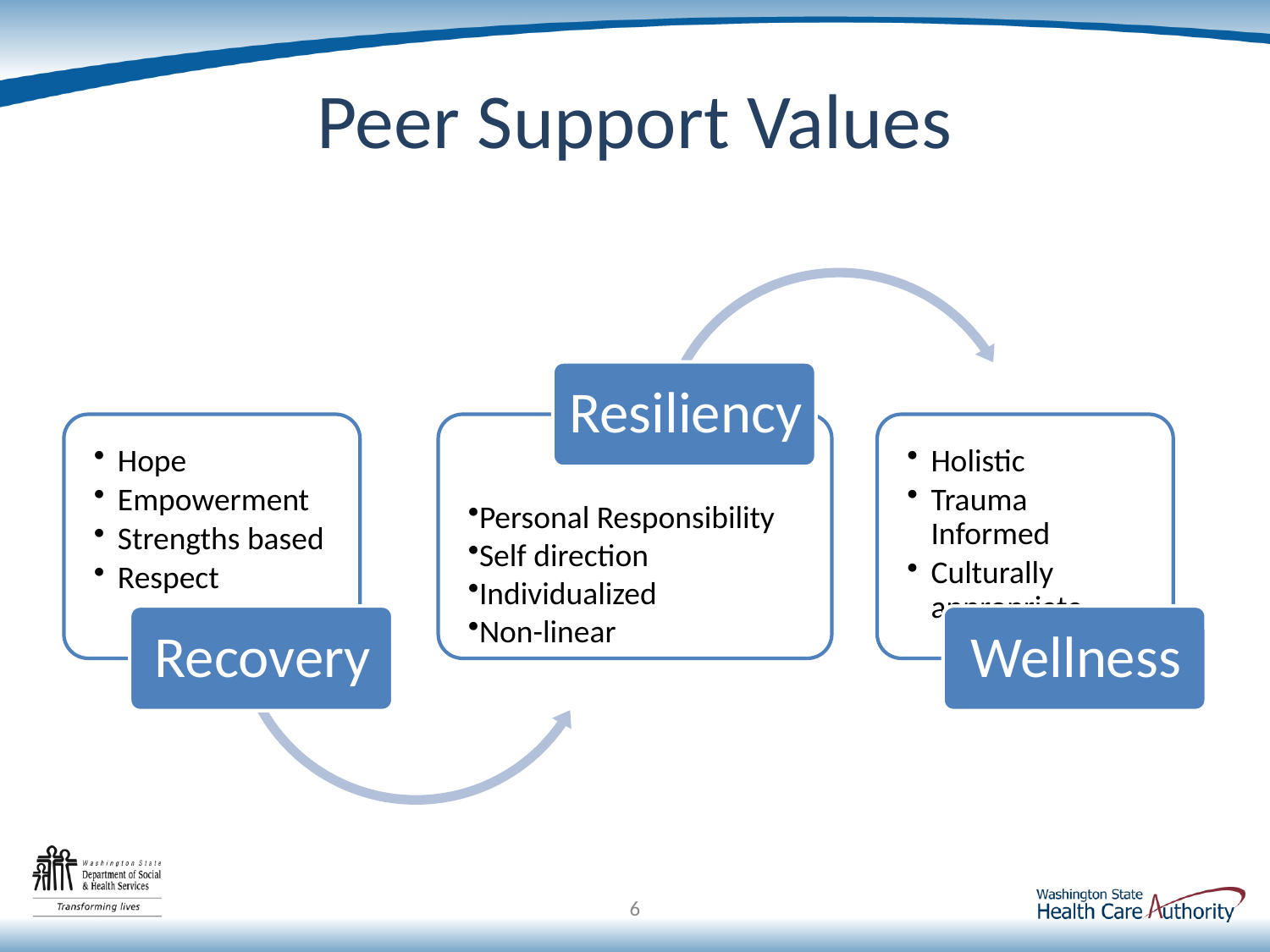

# Peer Support Values
Hope
Empowerment
Strengths based
Respect
Recovery
Personal Responsibility
Self direction
Individualized
Non-linear

Resiliency
Holistic
Trauma Informed
Culturally appropriate
Wellness
6